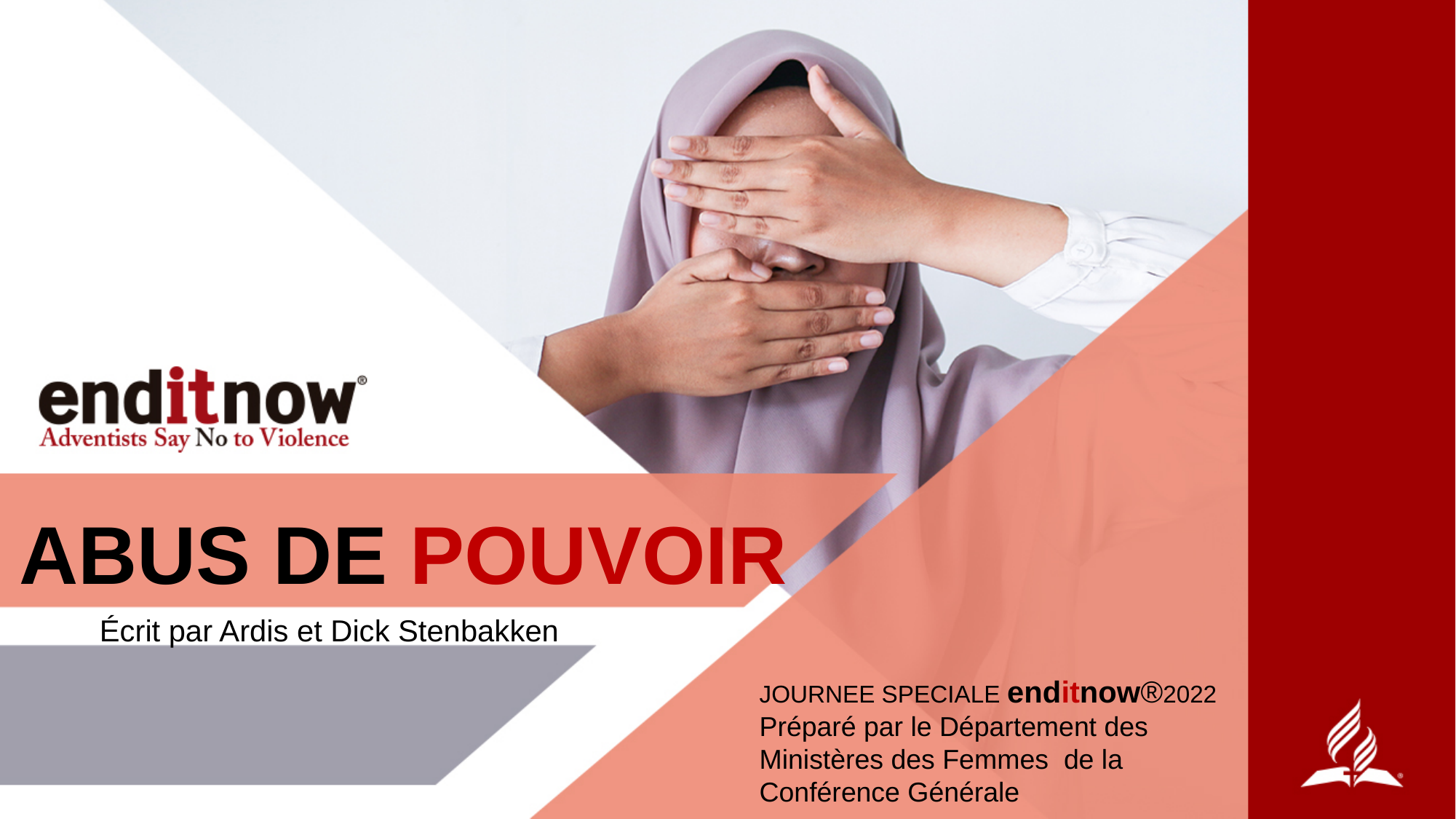

# ABUS DE POUVOIR
Écrit par Ardis et Dick Stenbakken
JOURNEE SPECIALE enditnow®2022
Préparé par le Département des Ministères des Femmes  de la Conférence Générale